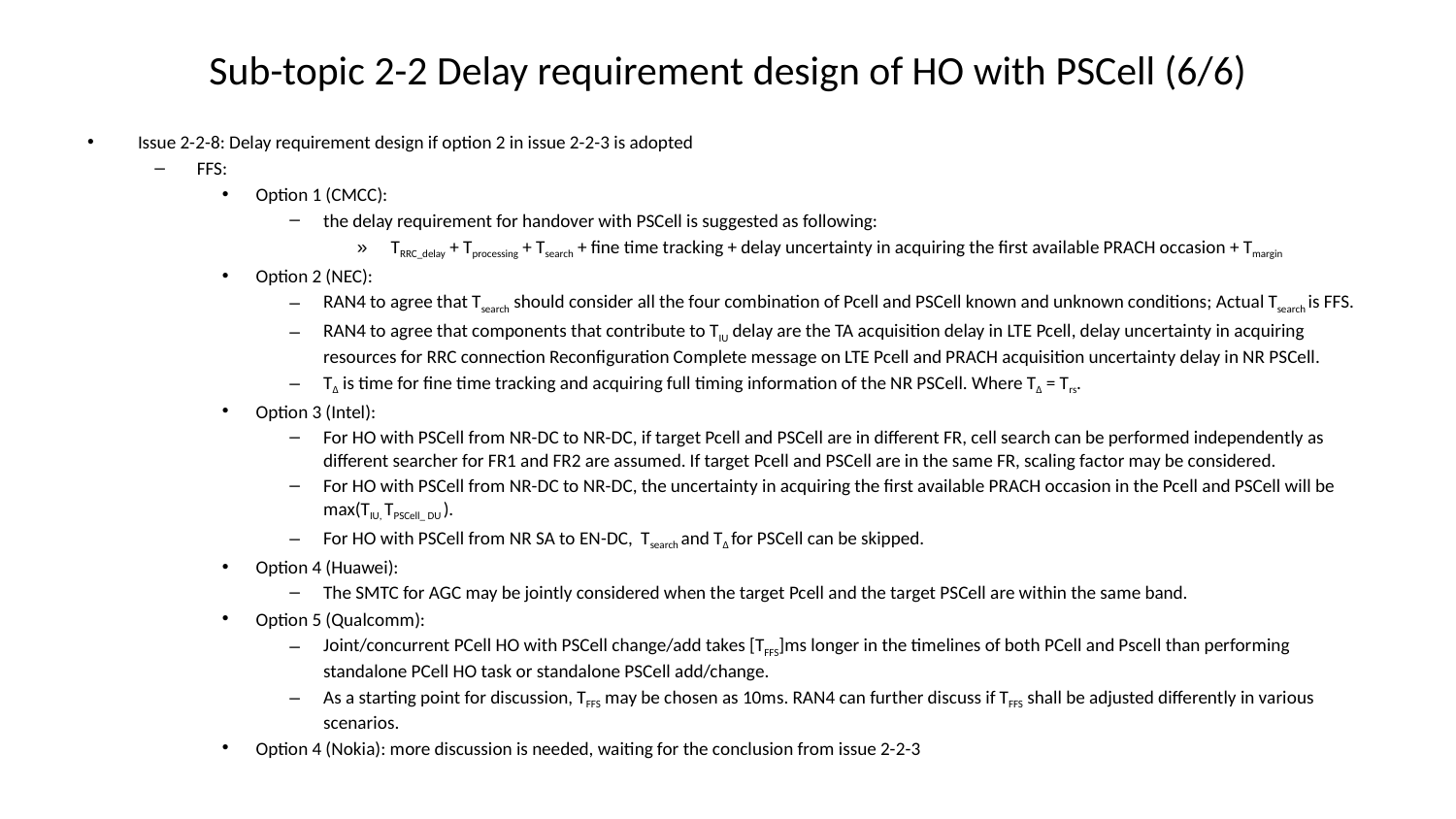

# Sub-topic 2-2 Delay requirement design of HO with PSCell (6/6)
Issue 2-2-8: Delay requirement design if option 2 in issue 2-2-3 is adopted
FFS:
Option 1 (CMCC):
the delay requirement for handover with PSCell is suggested as following:
TRRC_delay + Tprocessing + Tsearch + fine time tracking + delay uncertainty in acquiring the first available PRACH occasion + Tmargin
Option 2 (NEC):
RAN4 to agree that Tsearch should consider all the four combination of Pcell and PSCell known and unknown conditions; Actual Tsearch is FFS.
RAN4 to agree that components that contribute to TIU delay are the TA acquisition delay in LTE Pcell, delay uncertainty in acquiring resources for RRC connection Reconfiguration Complete message on LTE Pcell and PRACH acquisition uncertainty delay in NR PSCell.
T∆ is time for fine time tracking and acquiring full timing information of the NR PSCell. Where T∆ = Trs.
Option 3 (Intel):
For HO with PSCell from NR-DC to NR-DC, if target Pcell and PSCell are in different FR, cell search can be performed independently as different searcher for FR1 and FR2 are assumed. If target Pcell and PSCell are in the same FR, scaling factor may be considered.
For HO with PSCell from NR-DC to NR-DC, the uncertainty in acquiring the first available PRACH occasion in the Pcell and PSCell will be max(TIU, TPSCell_ DU ).
For HO with PSCell from NR SA to EN-DC,  Tsearch and T∆ for PSCell can be skipped.
Option 4 (Huawei):
The SMTC for AGC may be jointly considered when the target Pcell and the target PSCell are within the same band.
Option 5 (Qualcomm):
Joint/concurrent PCell HO with PSCell change/add takes [TFFS]ms longer in the timelines of both PCell and Pscell than performing standalone PCell HO task or standalone PSCell add/change.
As a starting point for discussion, TFFS may be chosen as 10ms. RAN4 can further discuss if TFFS shall be adjusted differently in various scenarios.
Option 4 (Nokia): more discussion is needed, waiting for the conclusion from issue 2-2-3